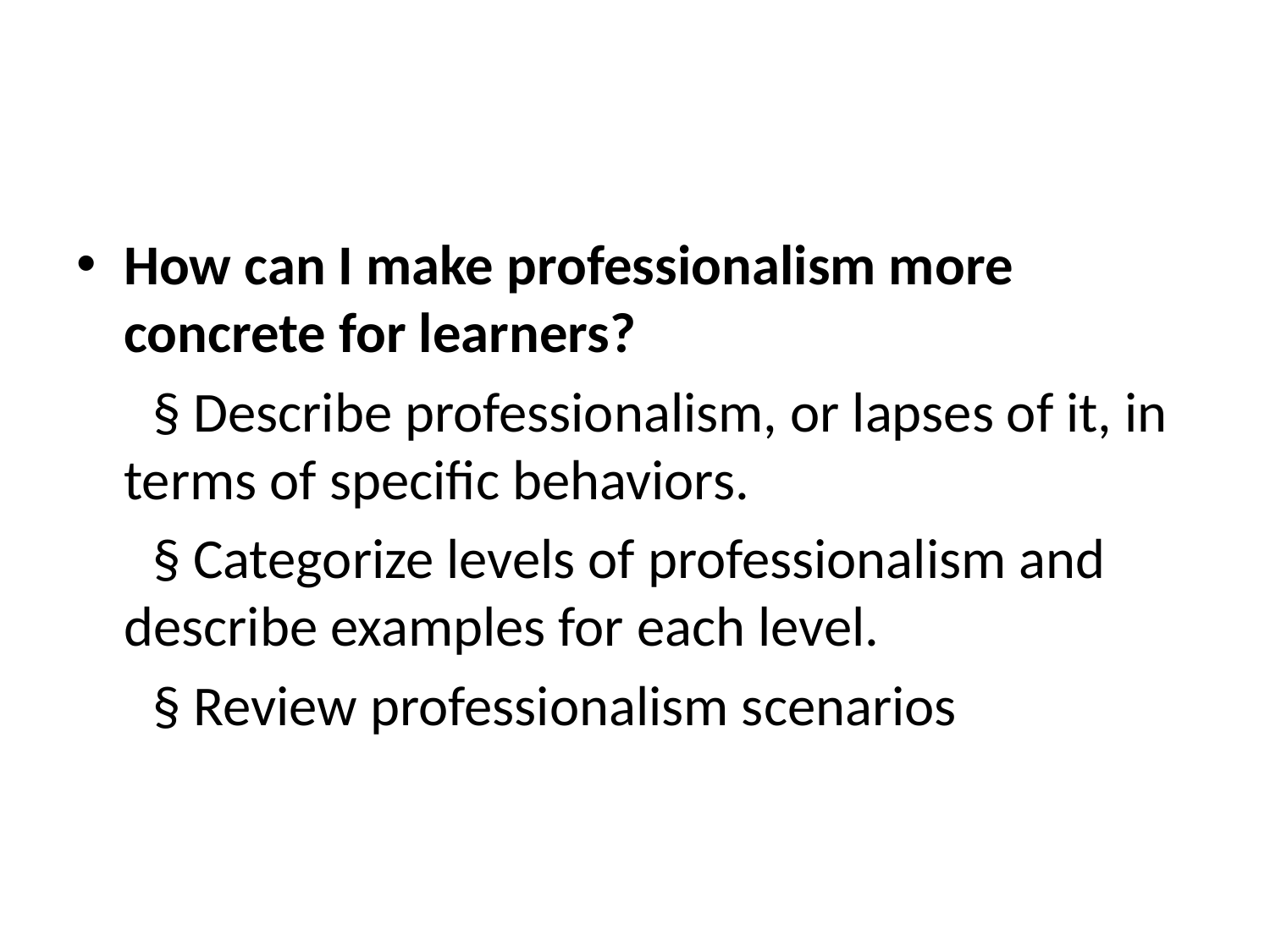

#
How can I make professionalism more concrete for learners?
      § Describe professionalism, or lapses of it, in terms of specific behaviors.
      § Categorize levels of professionalism and describe examples for each level.
      § Review professionalism scenarios